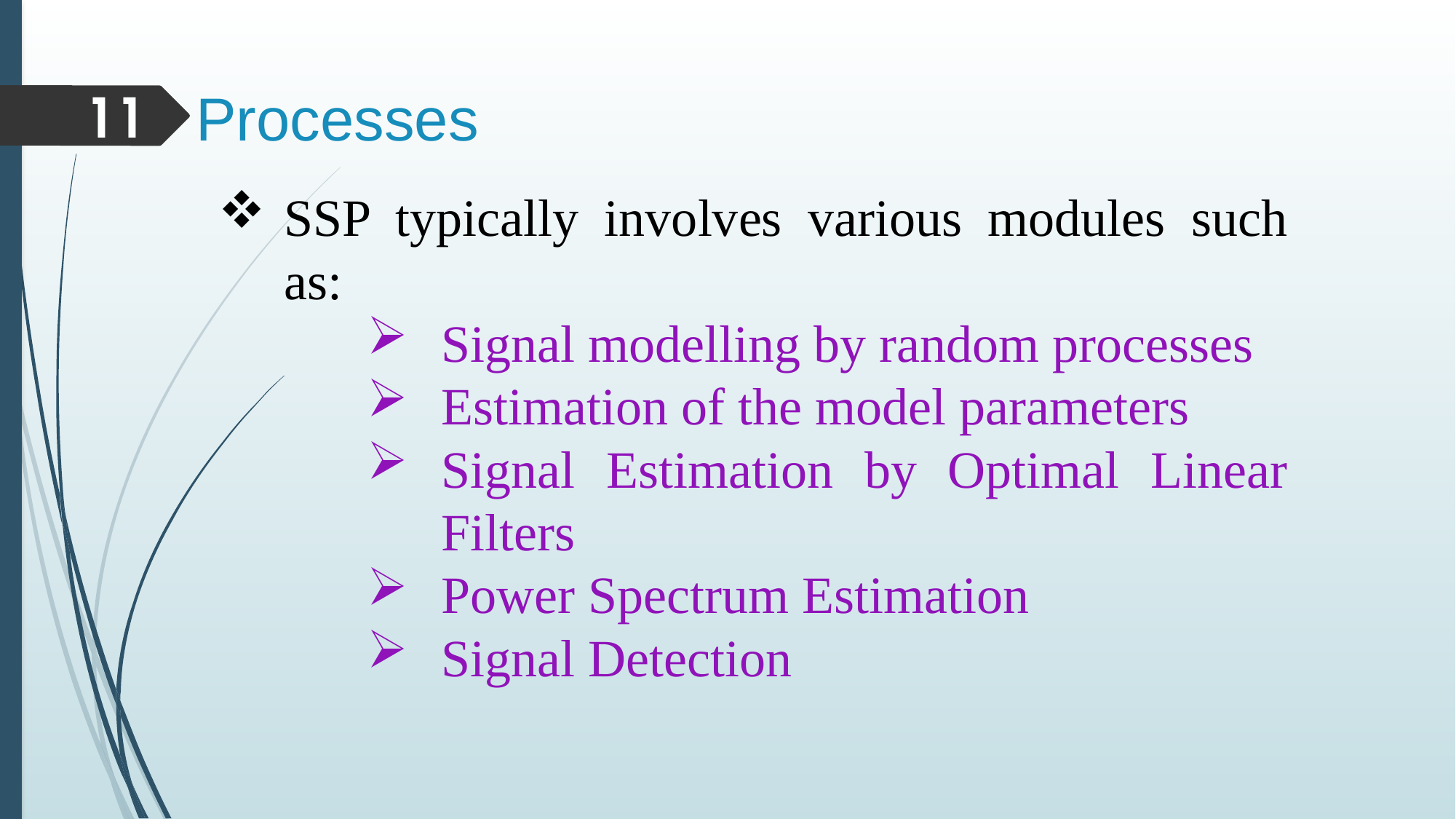

# Processes
11
SSP typically involves various modules such as:
Signal modelling by random processes
Estimation of the model parameters
Signal Estimation by Optimal Linear Filters
Power Spectrum Estimation
Signal Detection